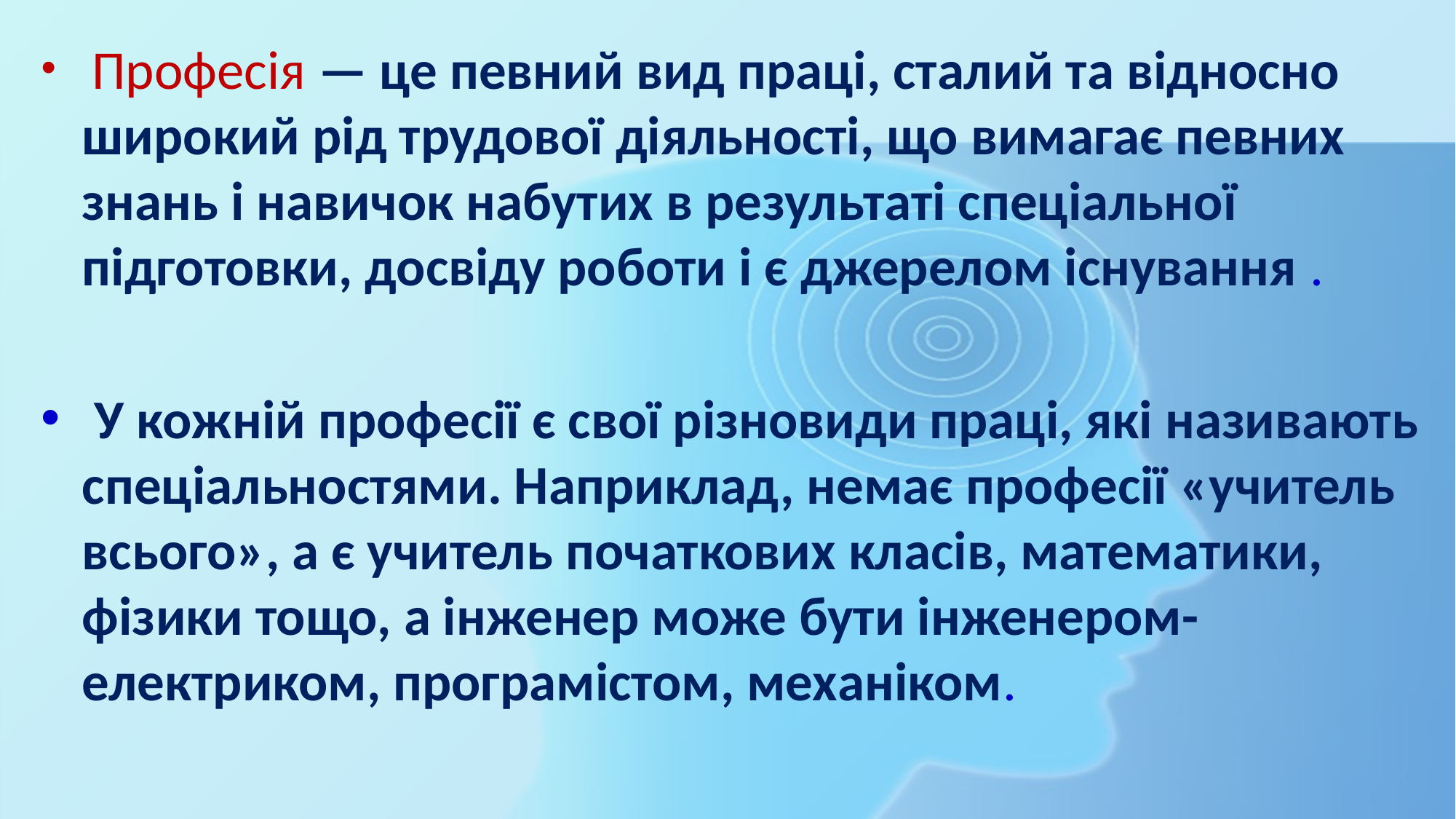

Професія — це певний вид праці, сталий та відносно широкий рід трудової діяльності, що вимагає певних знань і навичок набутих в результаті спеціальної підготовки, досвіду роботи і є джерелом існування .

 У кожній професії є свої різновиди праці, які називають спеціальностями. Наприклад, немає професії «учитель всього», а є учитель початкових класів, математики, фізики тощо, а інженер може бути інженером-електриком, програмістом, механіком.